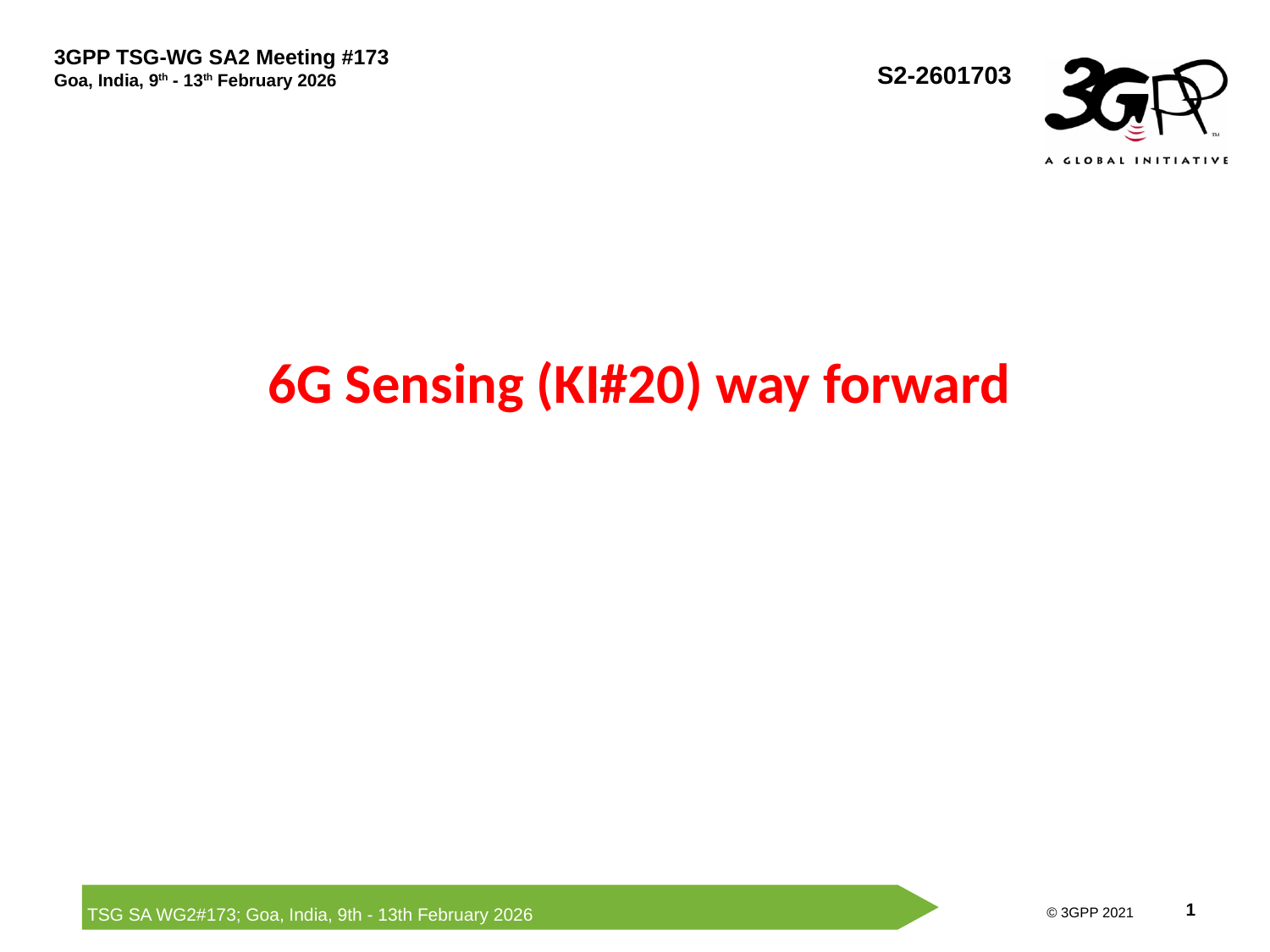

S2-2601703
# 6G Sensing (KI#20) way forward